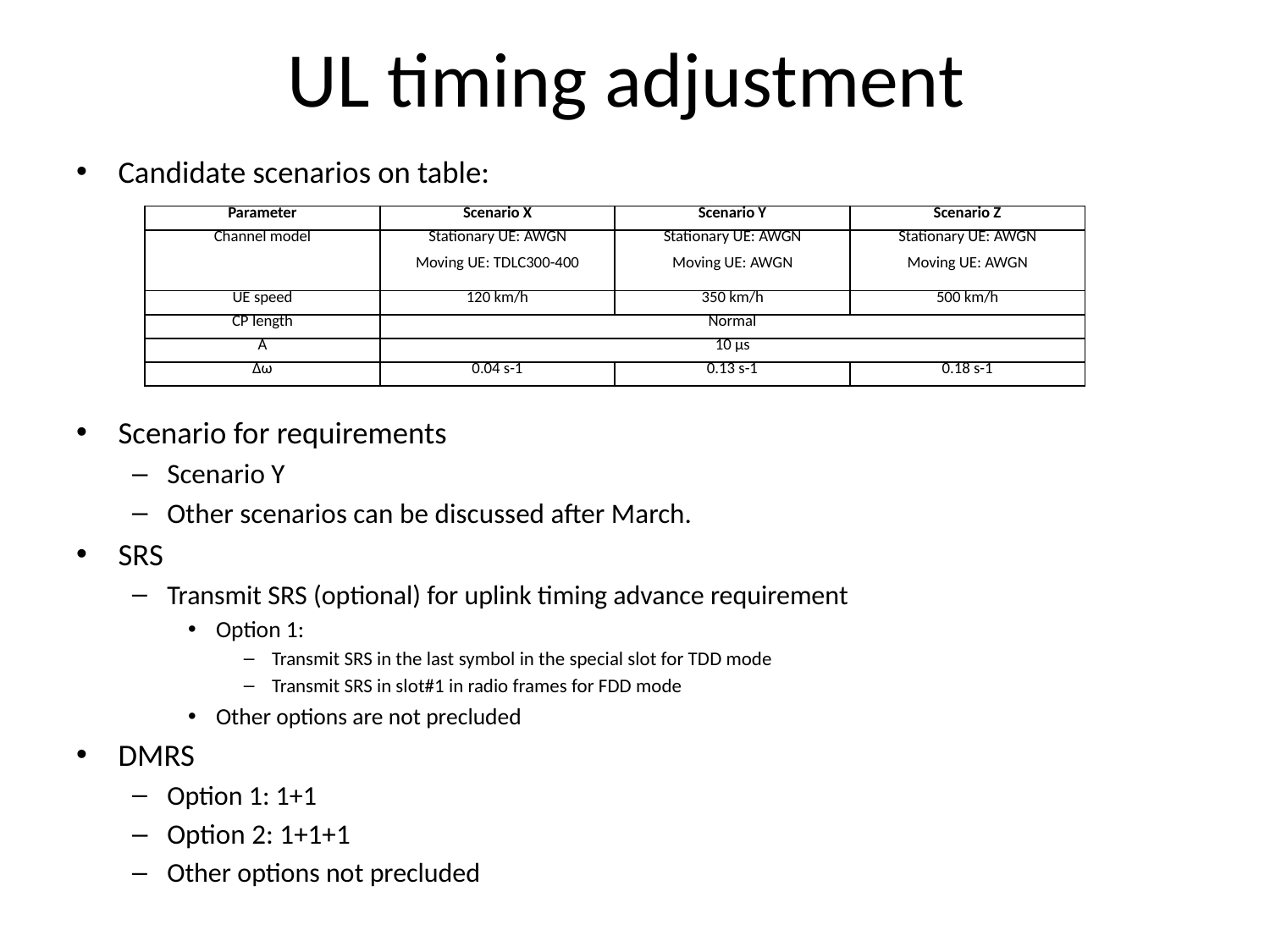

# UL timing adjustment
Candidate scenarios on table:

Scenario for requirements
Scenario Y
Other scenarios can be discussed after March.
SRS
Transmit SRS (optional) for uplink timing advance requirement
Option 1:
Transmit SRS in the last symbol in the special slot for TDD mode
Transmit SRS in slot#1 in radio frames for FDD mode
Other options are not precluded
DMRS
Option 1: 1+1
Option 2: 1+1+1
Other options not precluded

| Parameter | Scenario X | Scenario Y | Scenario Z |
| --- | --- | --- | --- |
| Channel model | Stationary UE: AWGN Moving UE: TDLC300-400 | Stationary UE: AWGN Moving UE: AWGN | Stationary UE: AWGN Moving UE: AWGN |
| UE speed | 120 km/h | 350 km/h | 500 km/h |
| CP length | Normal |  |  |
| A | 10 µs |  |  |
| Δω | 0.04 s-1 | 0.13 s-1 | 0.18 s-1 |